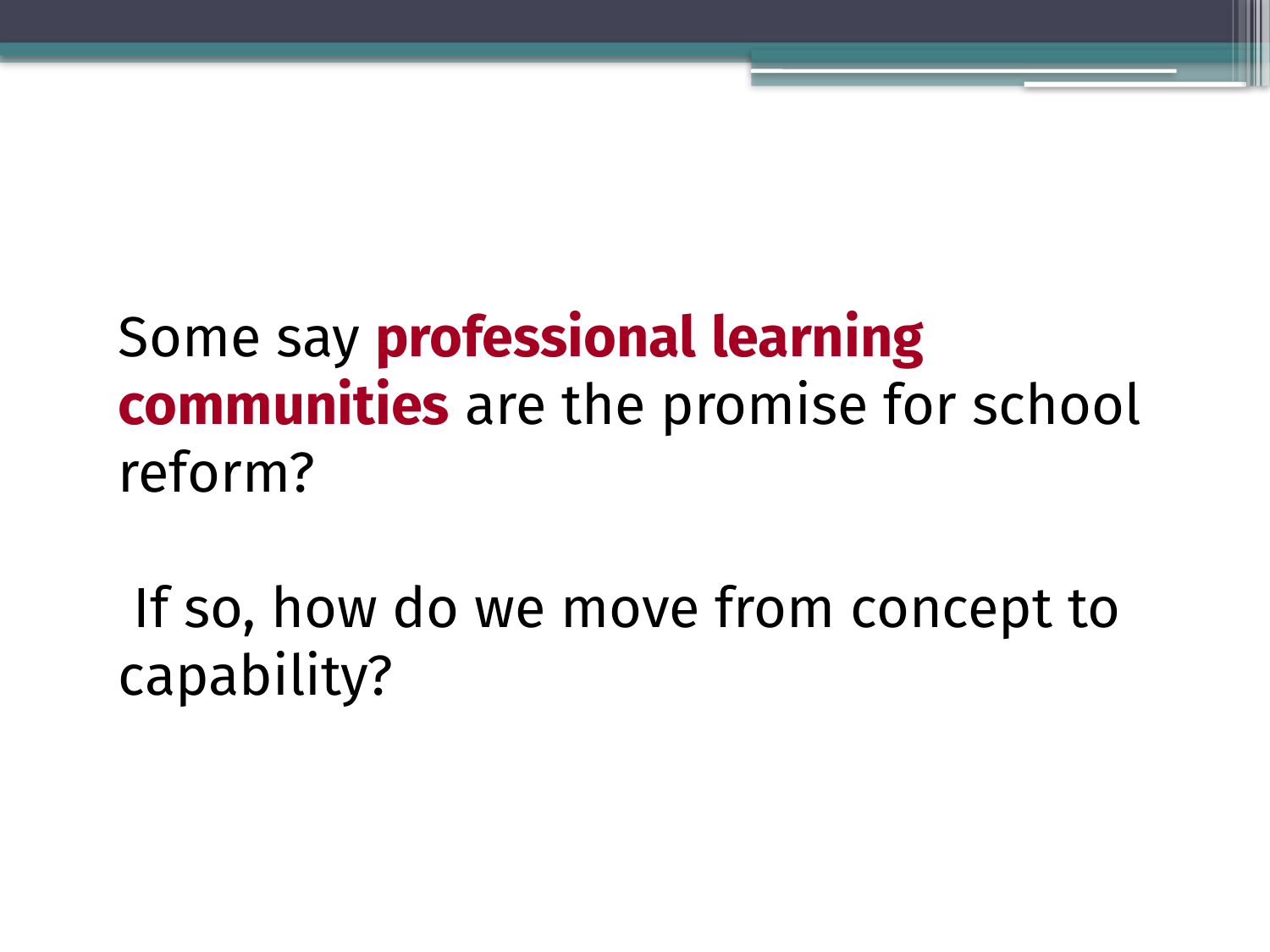

# Some say professional learning communities are the promise for school reform? If so, how do we move from concept to capability?